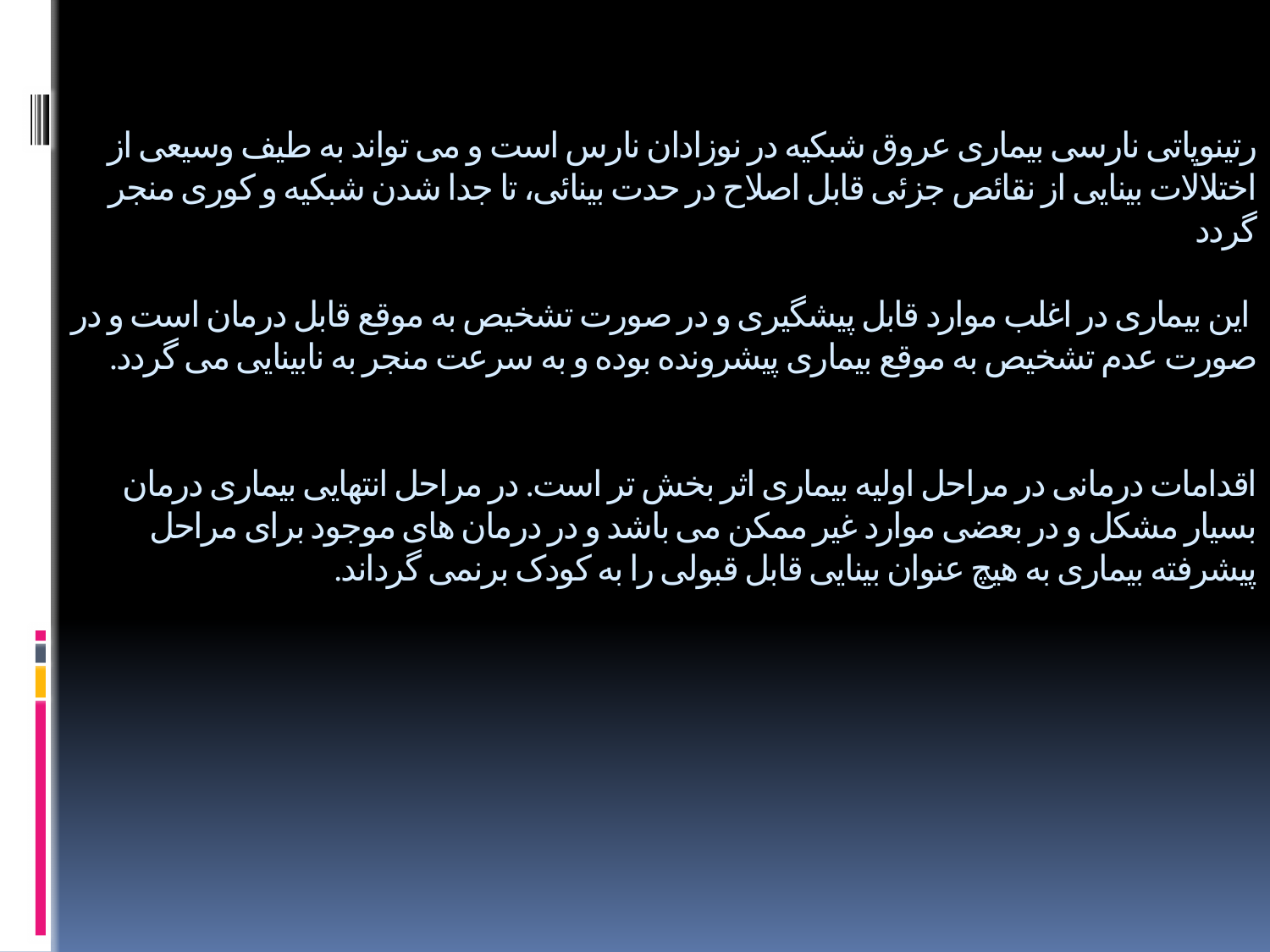

# رتینوپاتی نارسی بیماری عروق شبکیه در نوزادان نارس است و می تواند به طیف وسیعی از اختلالات بینایی از نقائص جزئی قابل اصلاح در حدت بینائی، تا جدا شدن شبکیه و کوری منجر گردد این بیماری در اغلب موارد قابل پیشگیری و در صورت تشخیص به موقع قابل درمان است و در صورت عدم تشخیص به موقع بیماری پیشرونده بوده و به سرعت منجر به نابینایی می گردد. اقدامات درمانی در مراحل اولیه بیماری اثر بخش تر است. در مراحل انتهایی بیماری درمان بسیار مشکل و در بعضی موارد غیر ممکن می باشد و در درمان های موجود برای مراحل پیشرفته بیماری به هیچ عنوان بینایی قابل قبولی را به کودک برنمی گرداند.